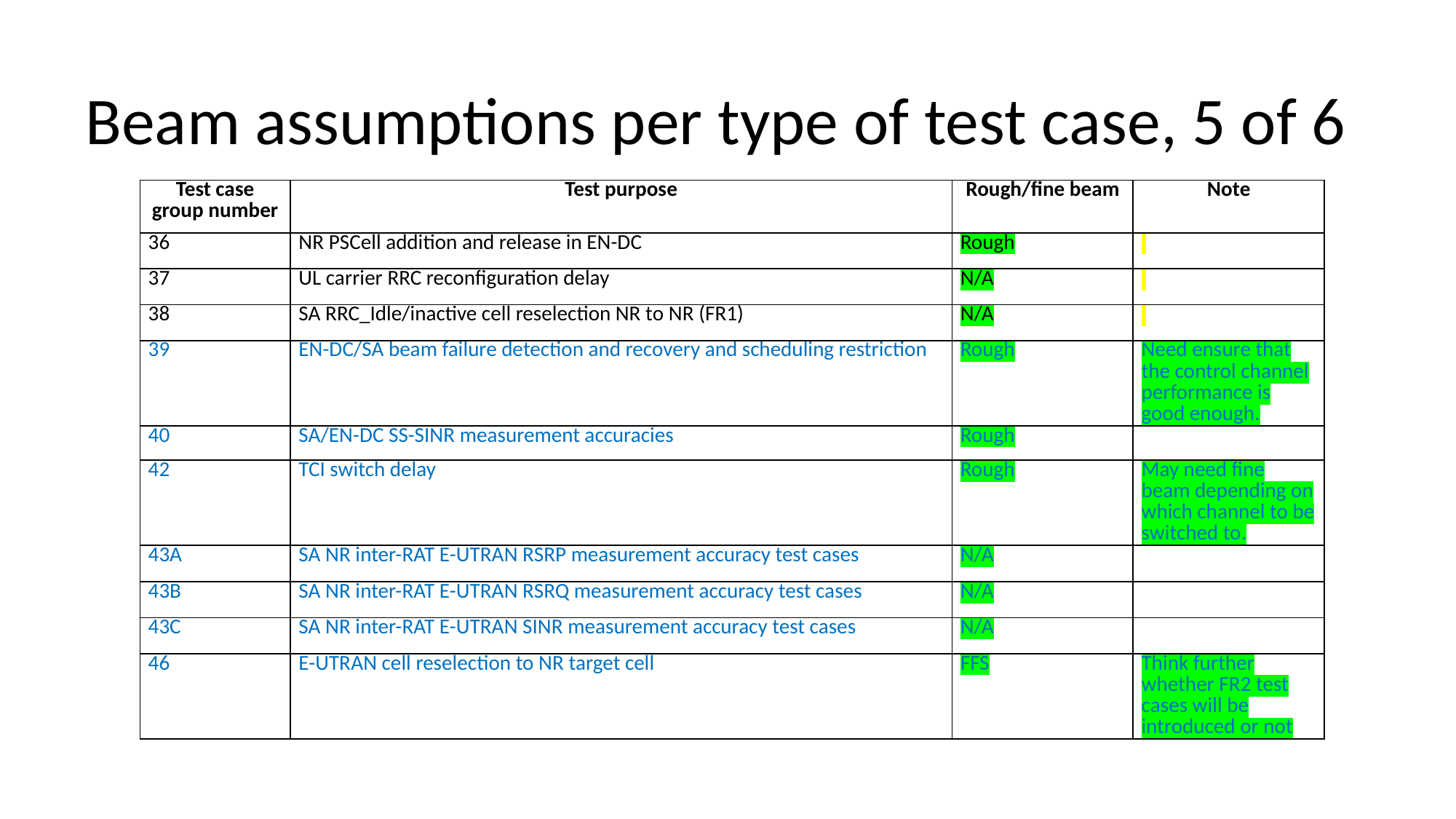

# Beam assumptions per type of test case, 5 of 6
| Test case group number | Test purpose | Rough/fine beam | Note |
| --- | --- | --- | --- |
| 36 | NR PSCell addition and release in EN-DC | Rough |  |
| 37 | UL carrier RRC reconfiguration delay | N/A |  |
| 38 | SA RRC\_Idle/inactive cell reselection NR to NR (FR1) | N/A |  |
| 39 | EN-DC/SA beam failure detection and recovery and scheduling restriction | Rough | Need ensure that the control channel performance is good enough. |
| 40 | SA/EN-DC SS-SINR measurement accuracies | Rough |  |
| 42 | TCI switch delay | Rough | May need fine beam depending on which channel to be switched to. |
| 43A | SA NR inter-RAT E-UTRAN RSRP measurement accuracy test cases | N/A |  |
| 43B | SA NR inter-RAT E-UTRAN RSRQ measurement accuracy test cases | N/A |  |
| 43C | SA NR inter-RAT E-UTRAN SINR measurement accuracy test cases | N/A |  |
| 46 | E-UTRAN cell reselection to NR target cell | FFS | Think further whether FR2 test cases will be introduced or not |